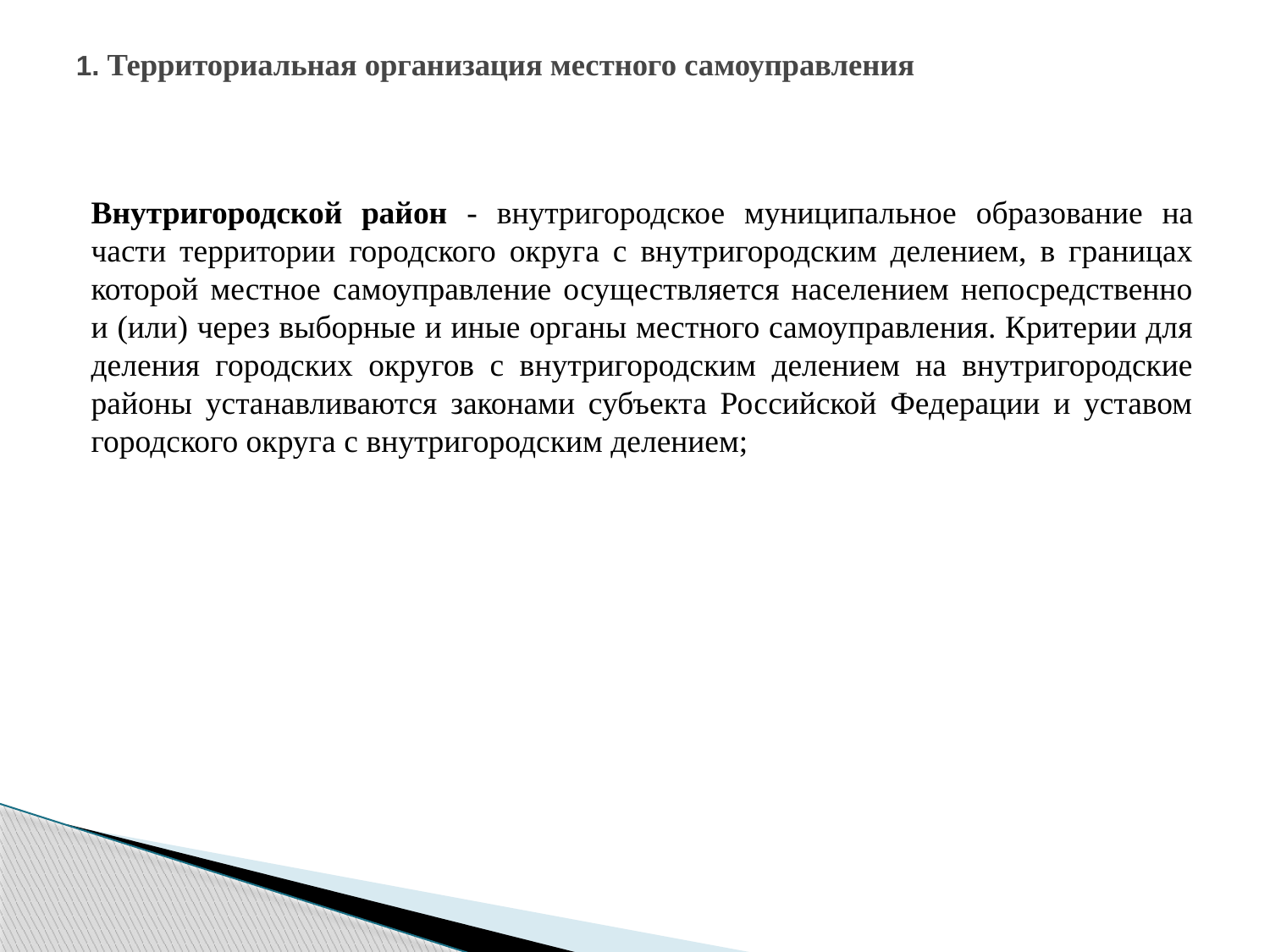

# 1. Территориальная организация местного самоуправления

Внутригородской район - внутригородское муниципальное образование на части территории городского округа с внутригородским делением, в границах которой местное самоуправление осуществляется населением непосредственно и (или) через выборные и иные органы местного самоуправления. Критерии для деления городских округов с внутригородским делением на внутригородские районы устанавливаются законами субъекта Российской Федерации и уставом городского округа с внутригородским делением;